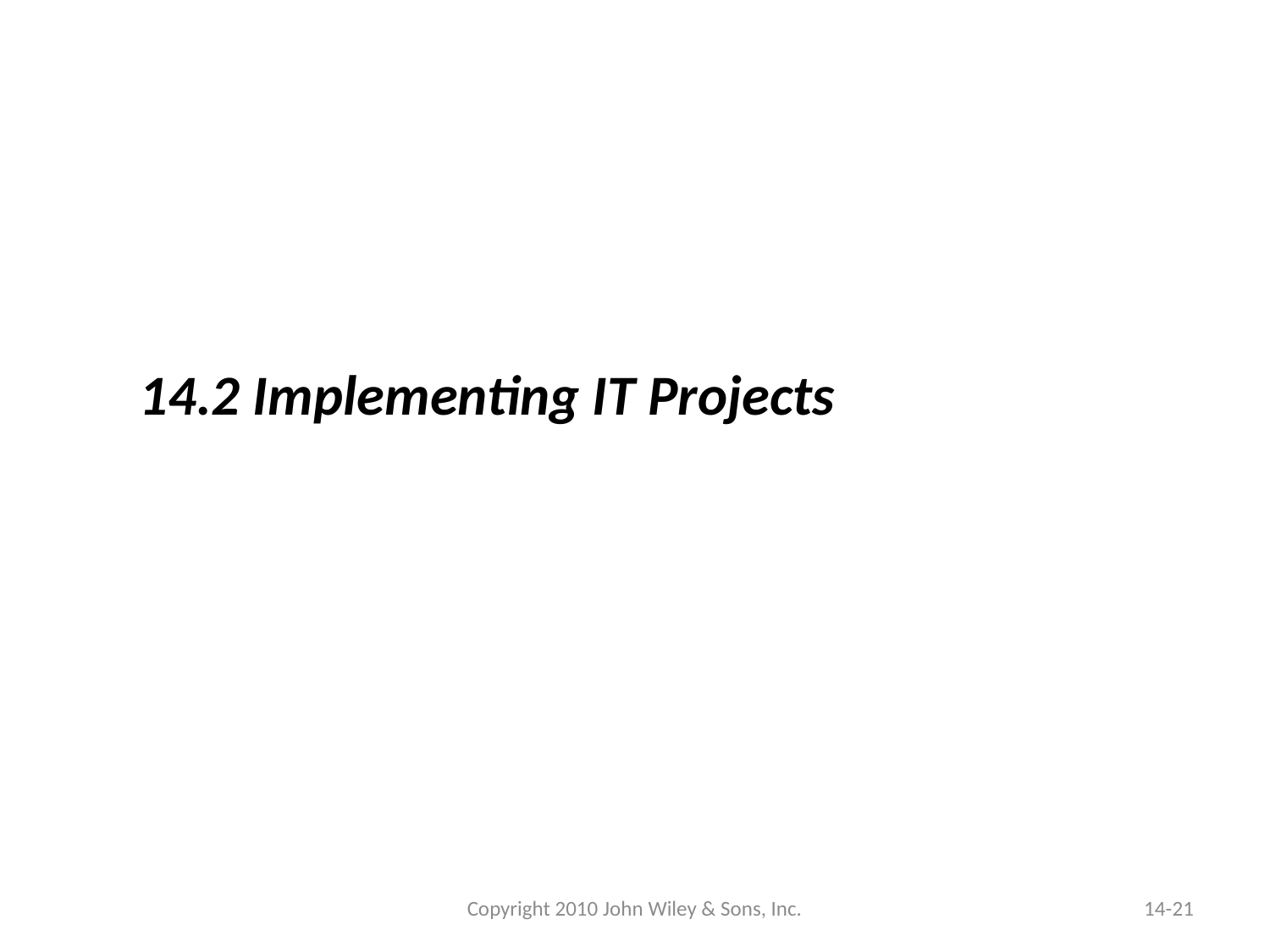

14.2 Implementing IT Projects
Copyright 2010 John Wiley & Sons, Inc.
14-21